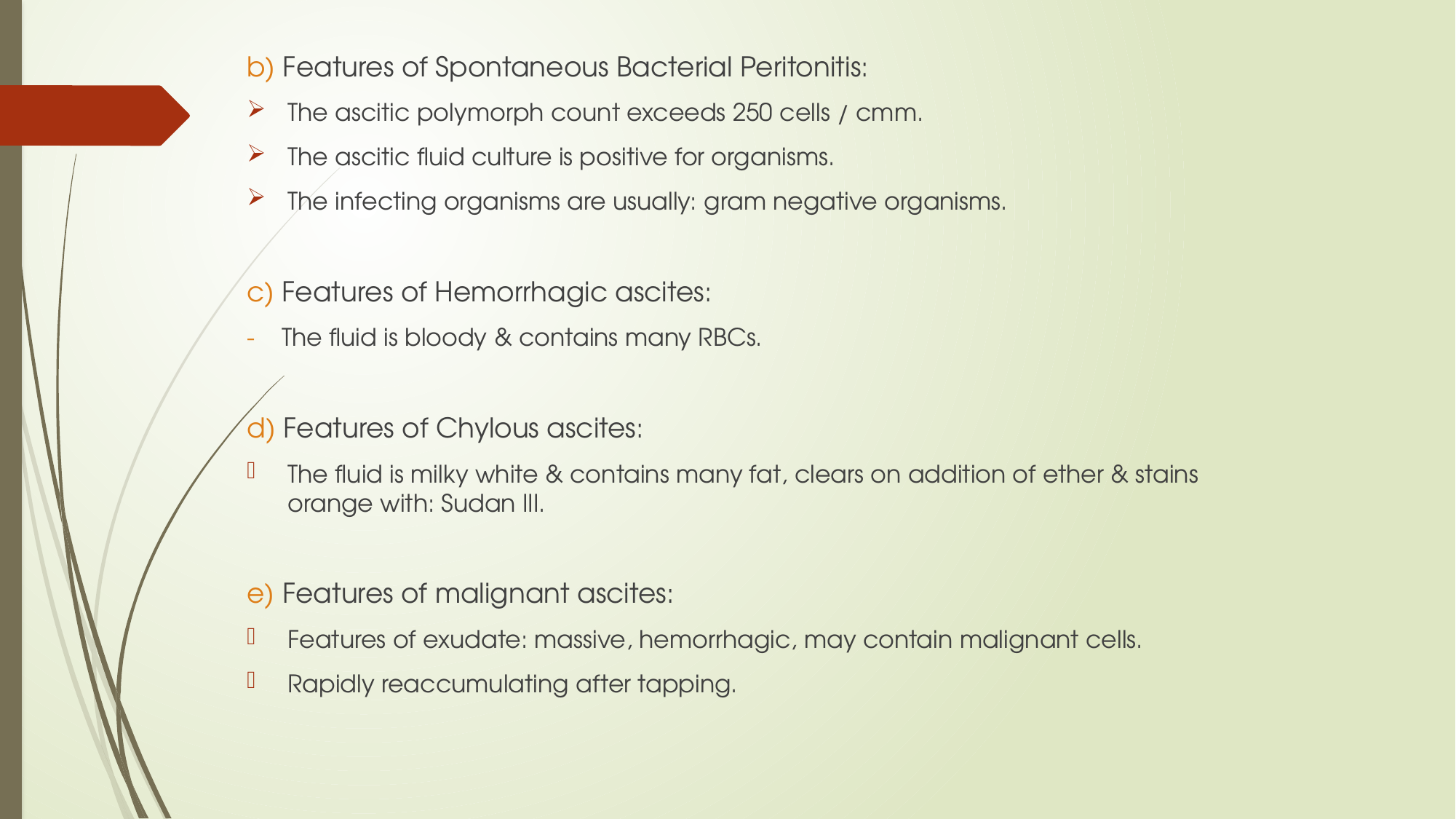

b) Features of Spontaneous Bacterial Peritonitis:
The ascitic polymorph count exceeds 250 cells / cmm.
The ascitic fluid culture is positive for organisms.
The infecting organisms are usually: gram negative organisms.

c) Features of Hemorrhagic ascites:
-    The fluid is bloody & contains many RBCs.

d) Features of Chylous ascites:
The fluid is milky white & contains many fat, clears on addition of ether & stains orange with: Sudan III.

e) Features of malignant ascites:
Features of exudate: massive, hemorrhagic, may contain malignant cells.
Rapidly reaccumulating after tapping.